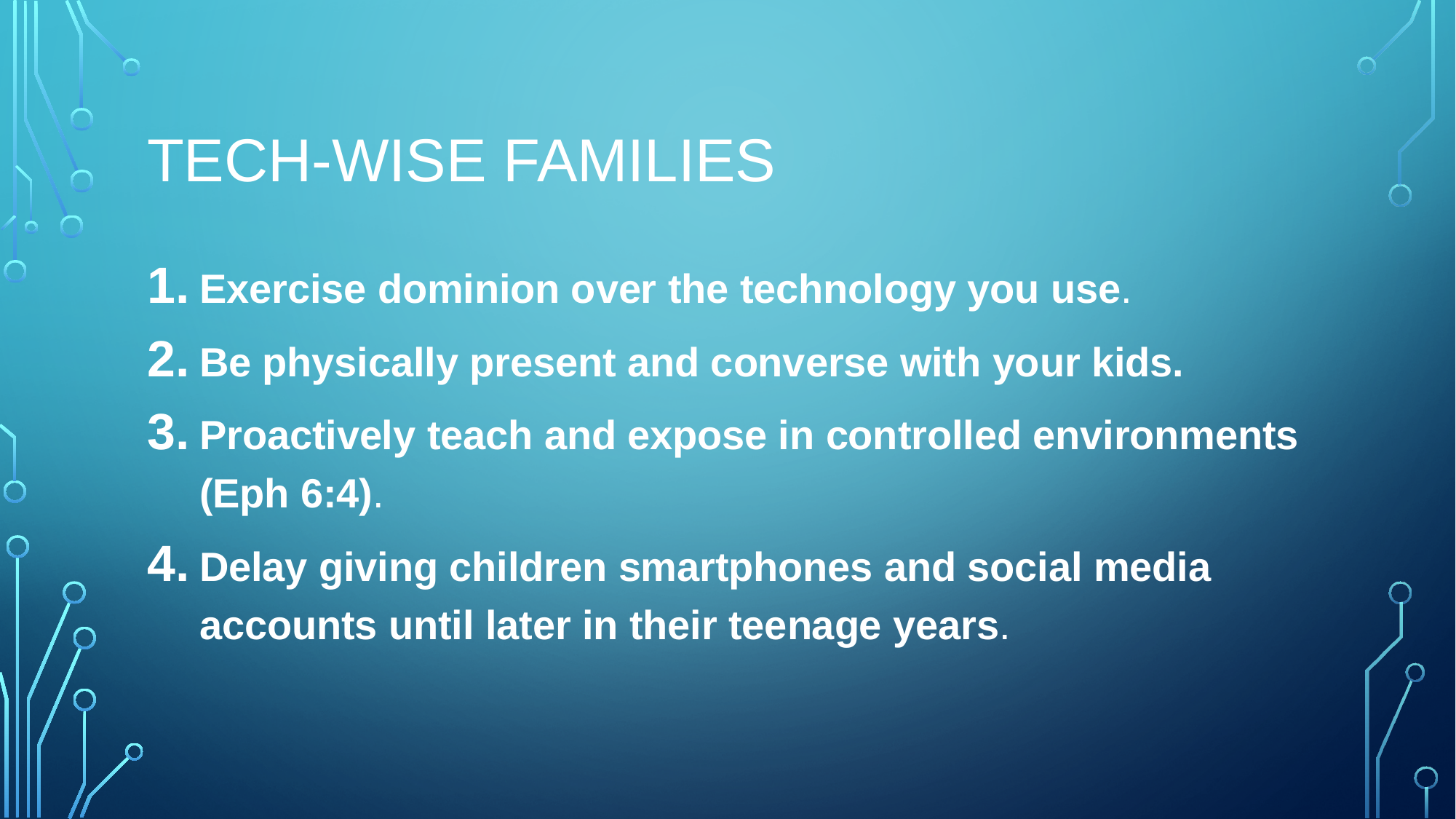

# Tech-wise families
Exercise dominion over the technology you use.
Be physically present and converse with your kids.
Proactively teach and expose in controlled environments
(Eph 6:4).
Delay giving children smartphones and social media accounts until later in their teenage years.